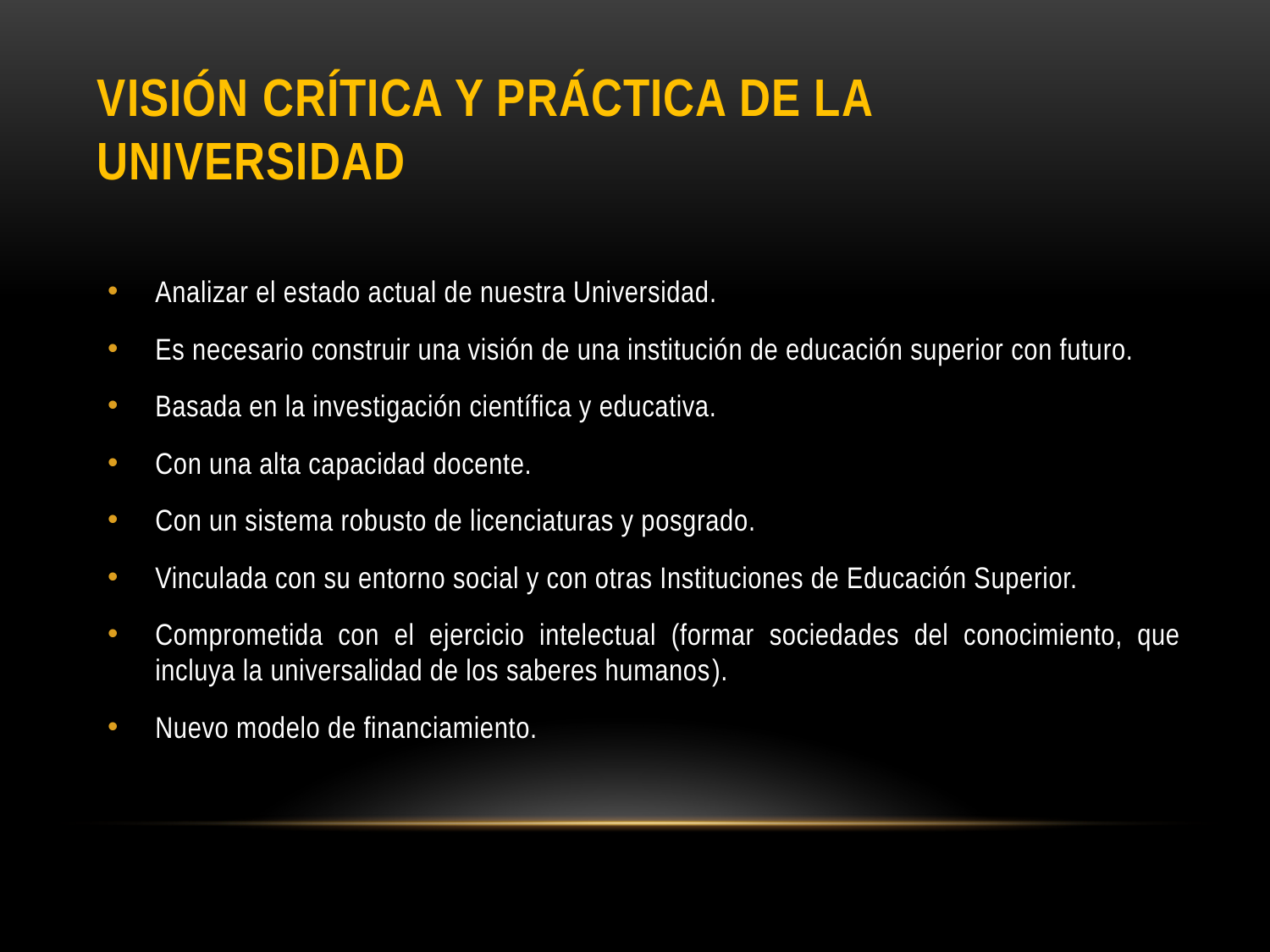

# visión crítica y práctica de la Universidad
Analizar el estado actual de nuestra Universidad.
Es necesario construir una visión de una institución de educación superior con futuro.
Basada en la investigación científica y educativa.
Con una alta capacidad docente.
Con un sistema robusto de licenciaturas y posgrado.
Vinculada con su entorno social y con otras Instituciones de Educación Superior.
Comprometida con el ejercicio intelectual (formar sociedades del conocimiento, que incluya la universalidad de los saberes humanos).
Nuevo modelo de financiamiento.